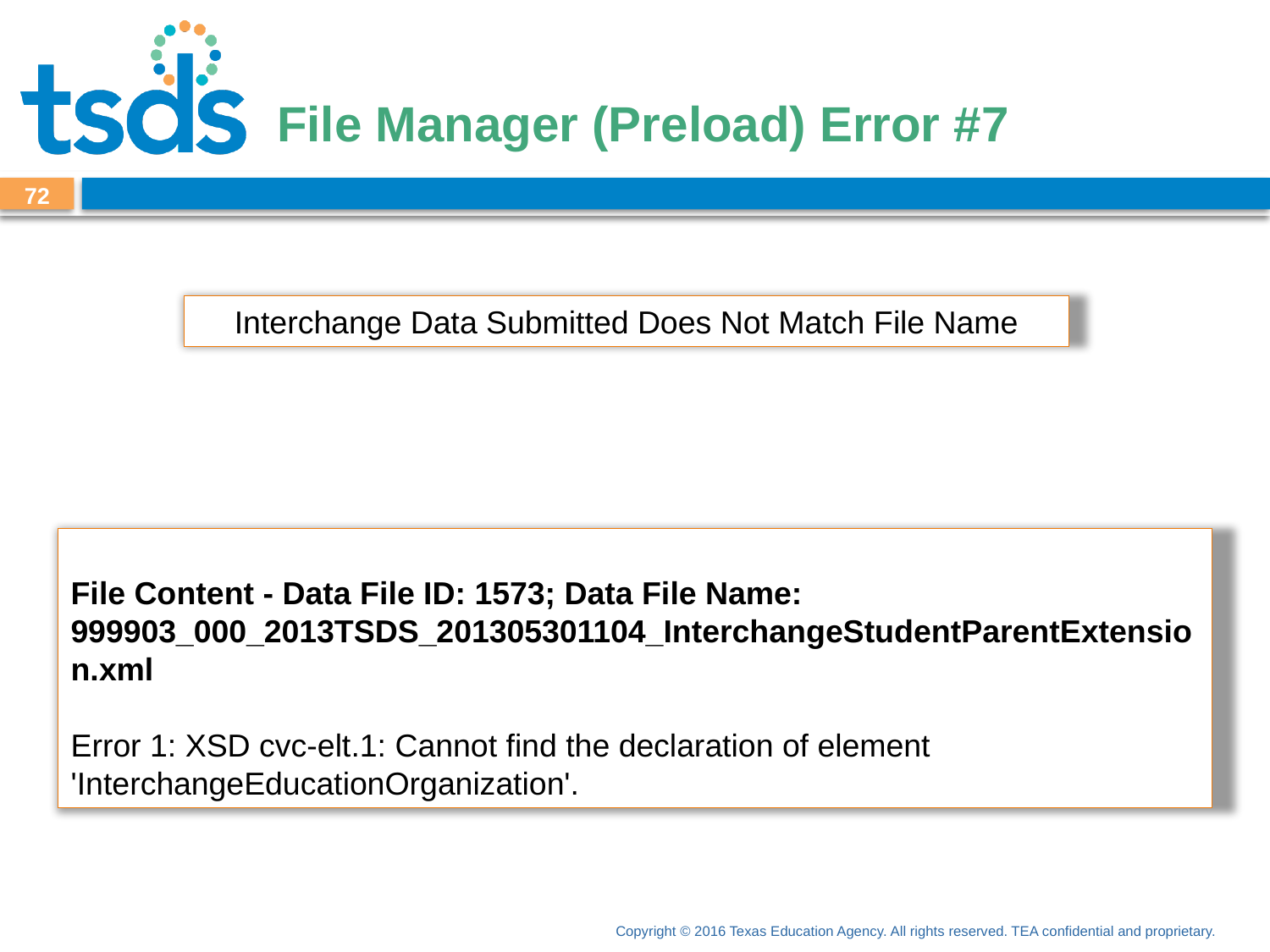

# File Manager (Preload) Error #7

72
Interchange Data Submitted Does Not Match File Name

File Content - Data File ID: 1573; Data File Name: 999903_000_2013TSDS_201305301104_InterchangeStudentParentExtension.xml

Error 1: XSD cvc-elt.1: Cannot find the declaration of element 'InterchangeEducationOrganization'.